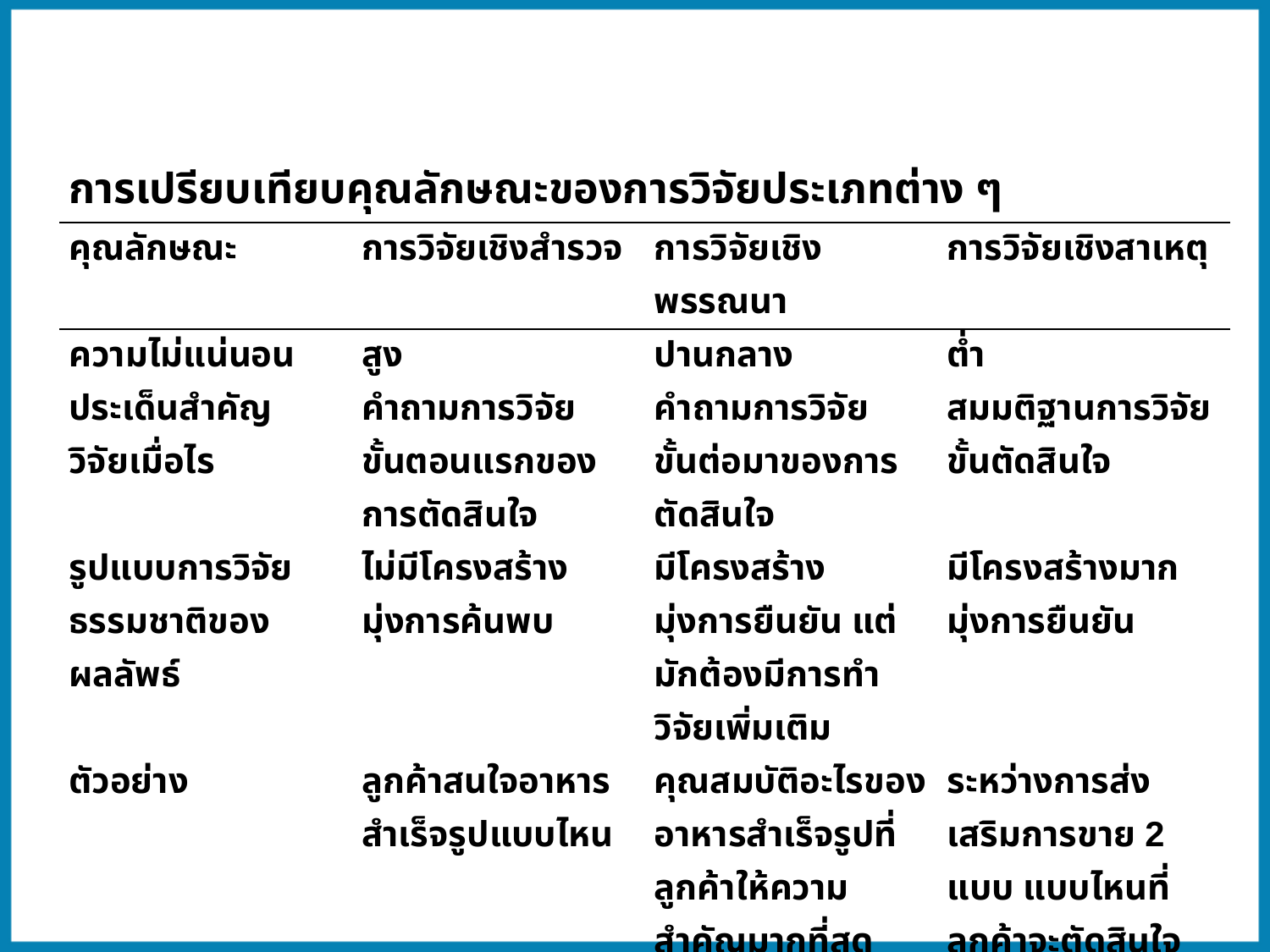

| การเปรียบเทียบคุณลักษณะของการวิจัยประเภทต่าง ๆ |  |  |  |
| --- | --- | --- | --- |
| คุณลักษณะ | การวิจัยเชิงสำรวจ | การวิจัยเชิงพรรณนา | การวิจัยเชิงสาเหตุ |
| ความไม่แน่นอน | สูง | ปานกลาง | ต่ำ |
| ประเด็นสำคัญ | คำถามการวิจัย | คำถามการวิจัย | สมมติฐานการวิจัย |
| วิจัยเมื่อไร | ขั้นตอนแรกของการตัดสินใจ | ขั้นต่อมาของการตัดสินใจ | ขั้นตัดสินใจ |
| รูปแบบการวิจัย | ไม่มีโครงสร้าง | มีโครงสร้าง | มีโครงสร้างมาก |
| ธรรมชาติของผลลัพธ์ | มุ่งการค้นพบ | มุ่งการยืนยัน แต่มักต้องมีการทำวิจัยเพิ่มเติม | มุ่งการยืนยัน |
| ตัวอย่าง | ลูกค้าสนใจอาหารสำเร็จรูปแบบไหน | คุณสมบัติอะไรของอาหารสำเร็จรูปที่ลูกค้าให้ความสำคัญมากที่สุด | ระหว่างการส่งเสริมการขาย 2 แบบ แบบไหนที่ลูกค้าจะตัดสินใจซื้อมากที่สุด |